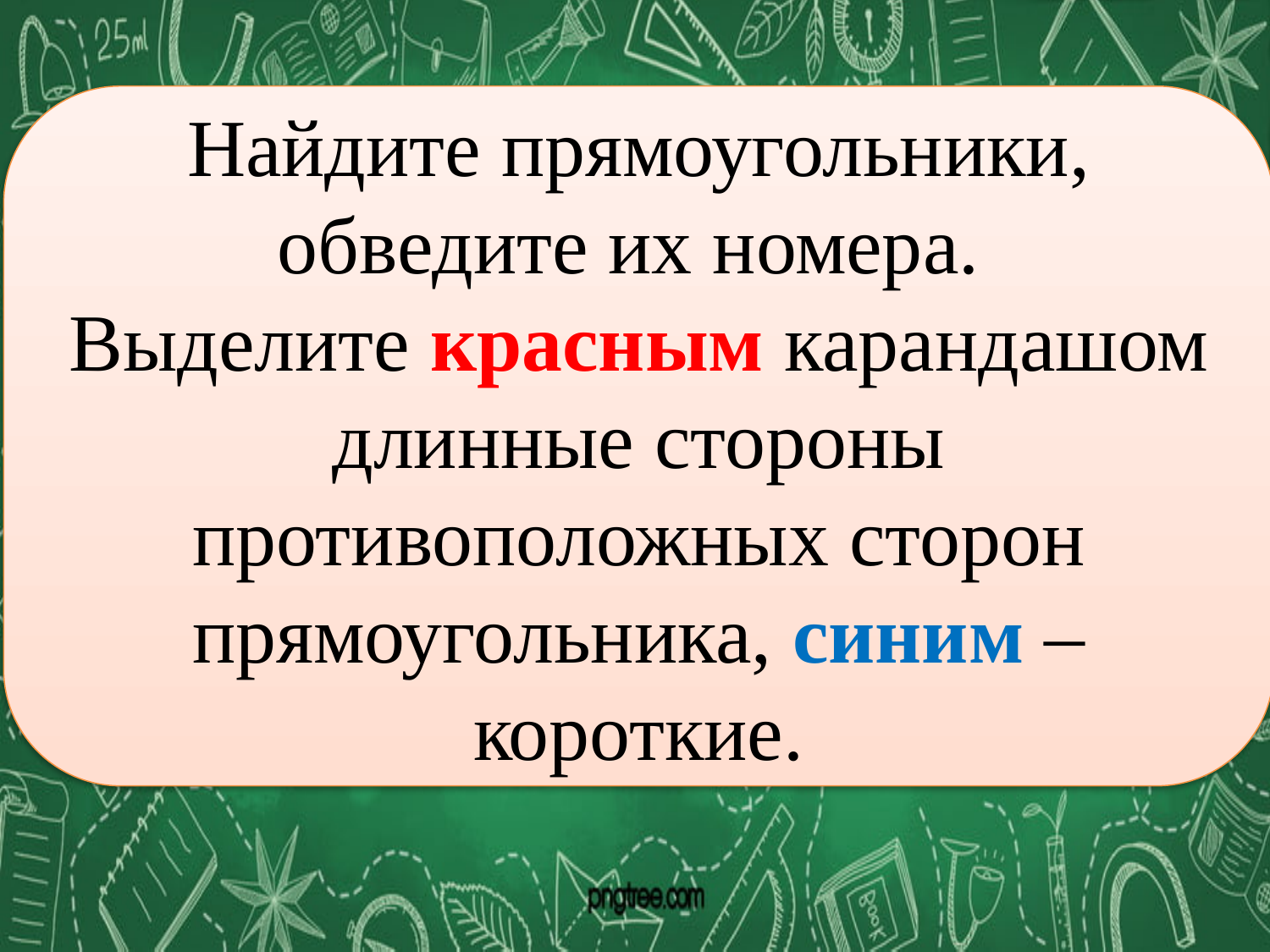

Найдите прямоугольники, обведите их номера.
Выделите красным карандашом длинные стороны противоположных сторон прямоугольника, синим – короткие.